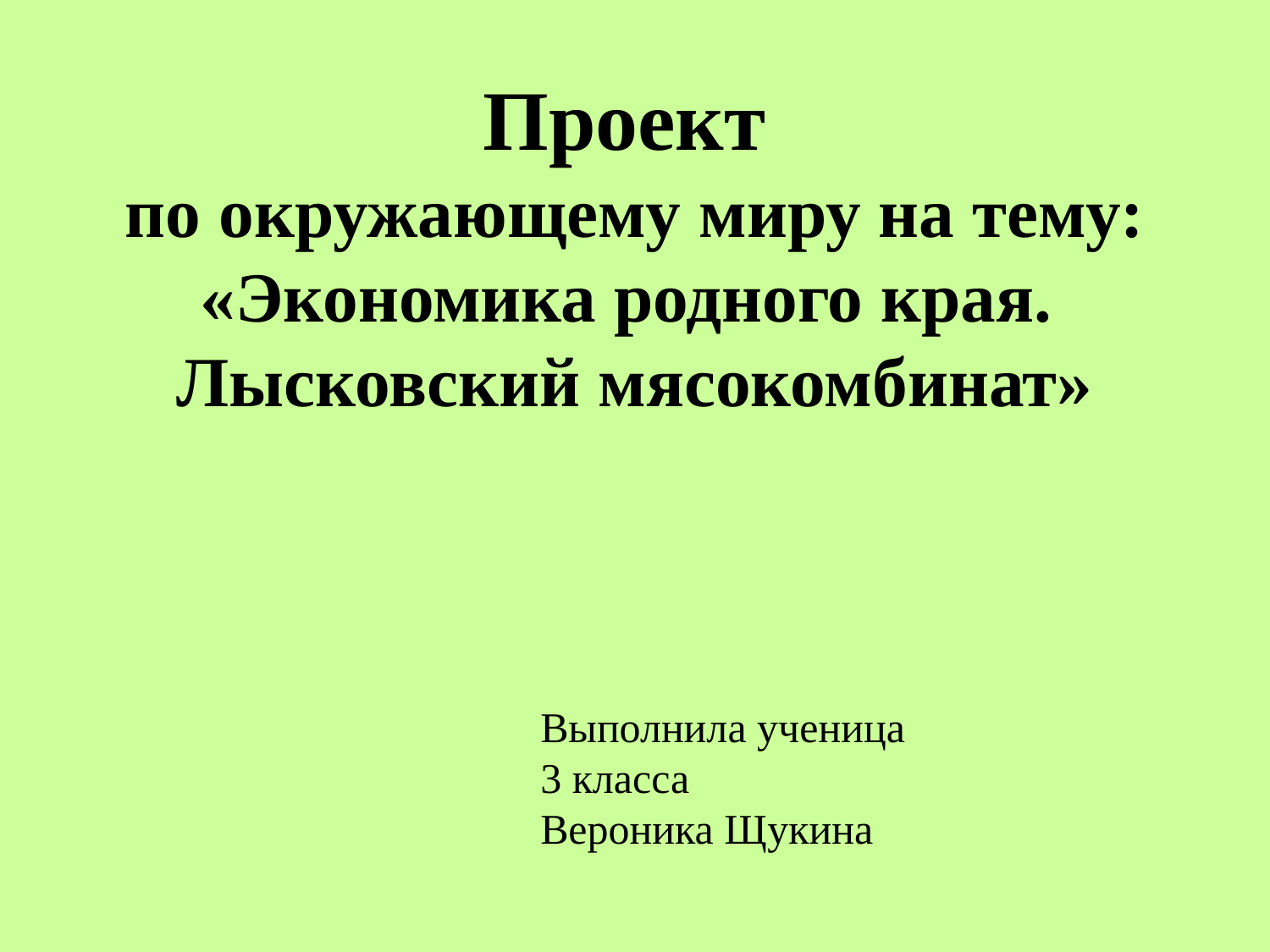

Проект
по окружающему миру на тему:
«Экономика родного края.
Лысковский мясокомбинат»
Выполнила ученица
3 класса
Вероника Щукина